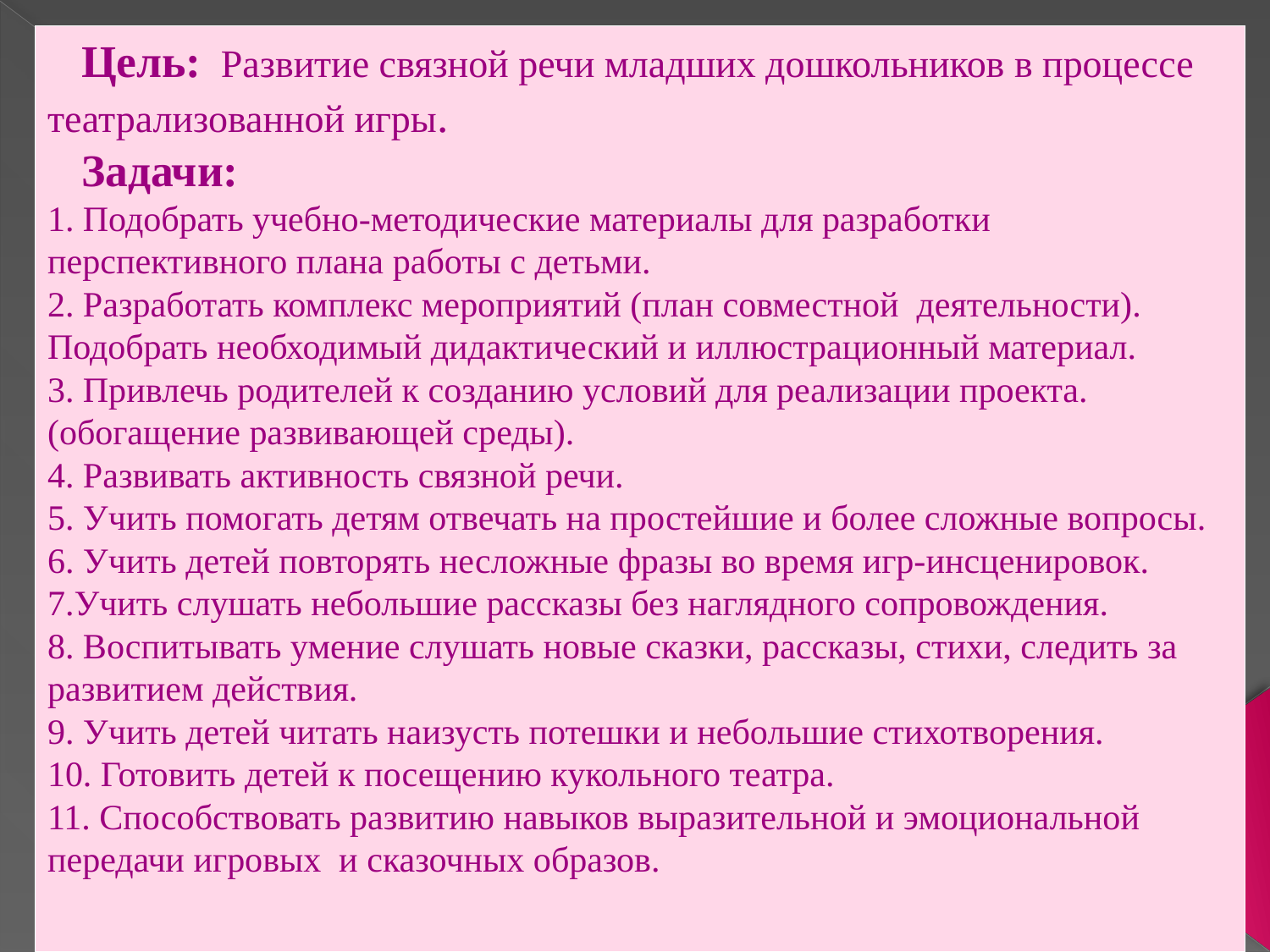

Цель:  Развитие связной речи младших дошкольников в процессе театрализованной игры.
   Задачи:
1. Подобрать учебно-методические материалы для разработки перспективного плана работы с детьми.
2. Разработать комплекс мероприятий (план совместной  деятельности).
Подобрать необходимый дидактический и иллюстрационный материал.
3. Привлечь родителей к созданию условий для реализации проекта. (обогащение развивающей среды).
4. Развивать активность связной речи.
5. Учить помогать детям отвечать на простейшие и более сложные вопросы.
6. Учить детей повторять несложные фразы во время игр-инсценировок.
7.Учить слушать небольшие рассказы без наглядного сопровождения.
8. Воспитывать умение слушать новые сказки, рассказы, стихи, следить за развитием действия.
9. Учить детей читать наизусть потешки и небольшие стихотворения.
10. Готовить детей к посещению кукольного театра.
11. Способствовать развитию навыков выразительной и эмоциональной передачи игровых  и сказочных образов.

#